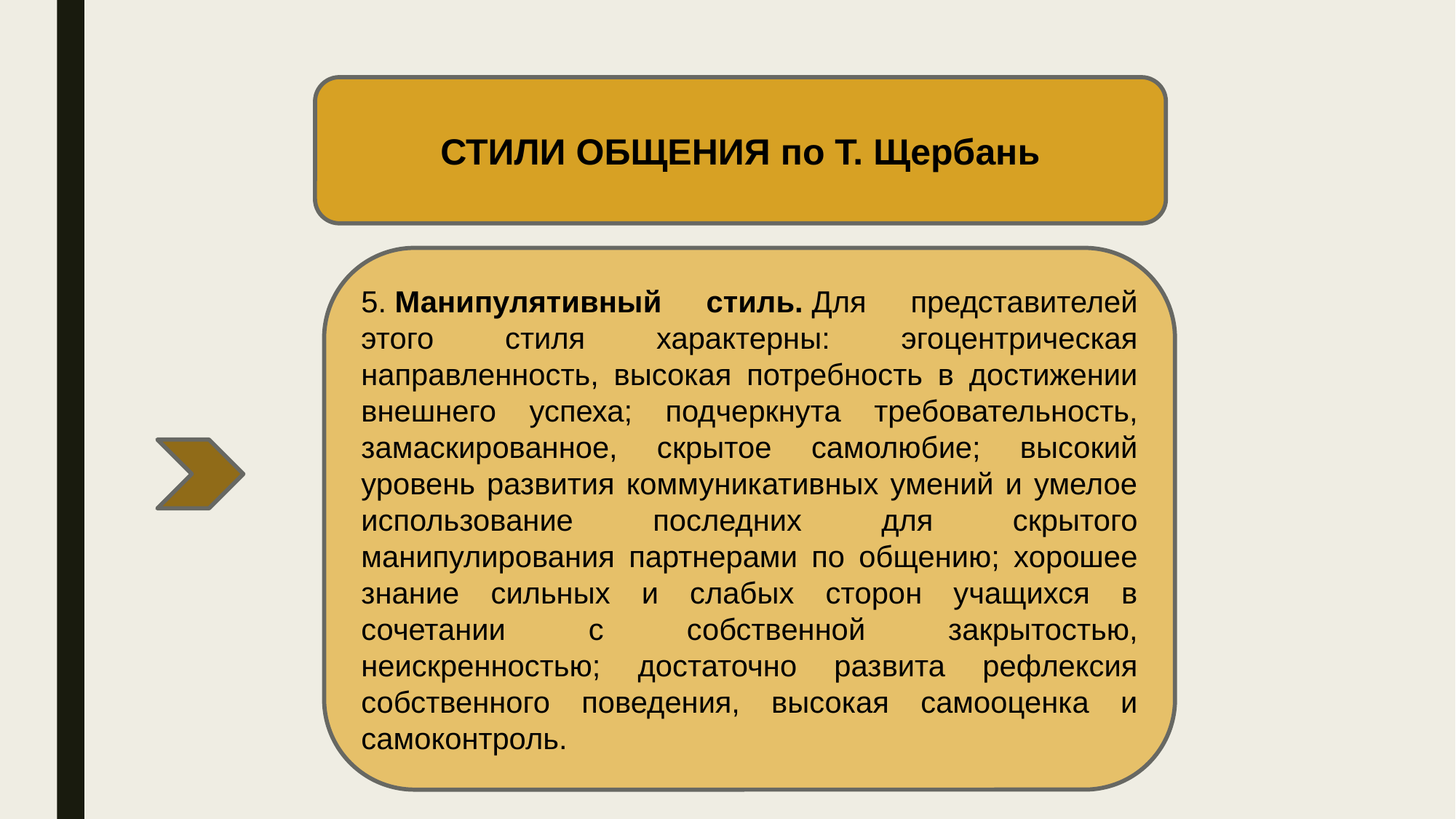

СТИЛИ ОБЩЕНИЯ по Т. Щербань
5. Манипулятивный стиль. Для представителей этого стиля характерны: эгоцентрическая направленность, высокая потребность в достижении внешнего успеха; подчеркнута требовательность, замаскированное, скрытое самолюбие; высокий уровень развития коммуникативных умений и умелое использование последних для скрытого манипулирования партнерами по общению; хорошее знание сильных и слабых сторон учащихся в сочетании с собственной закрытостью, неискренностью; достаточно развита рефлексия собственного поведения, высокая самооценка и самоконтроль.